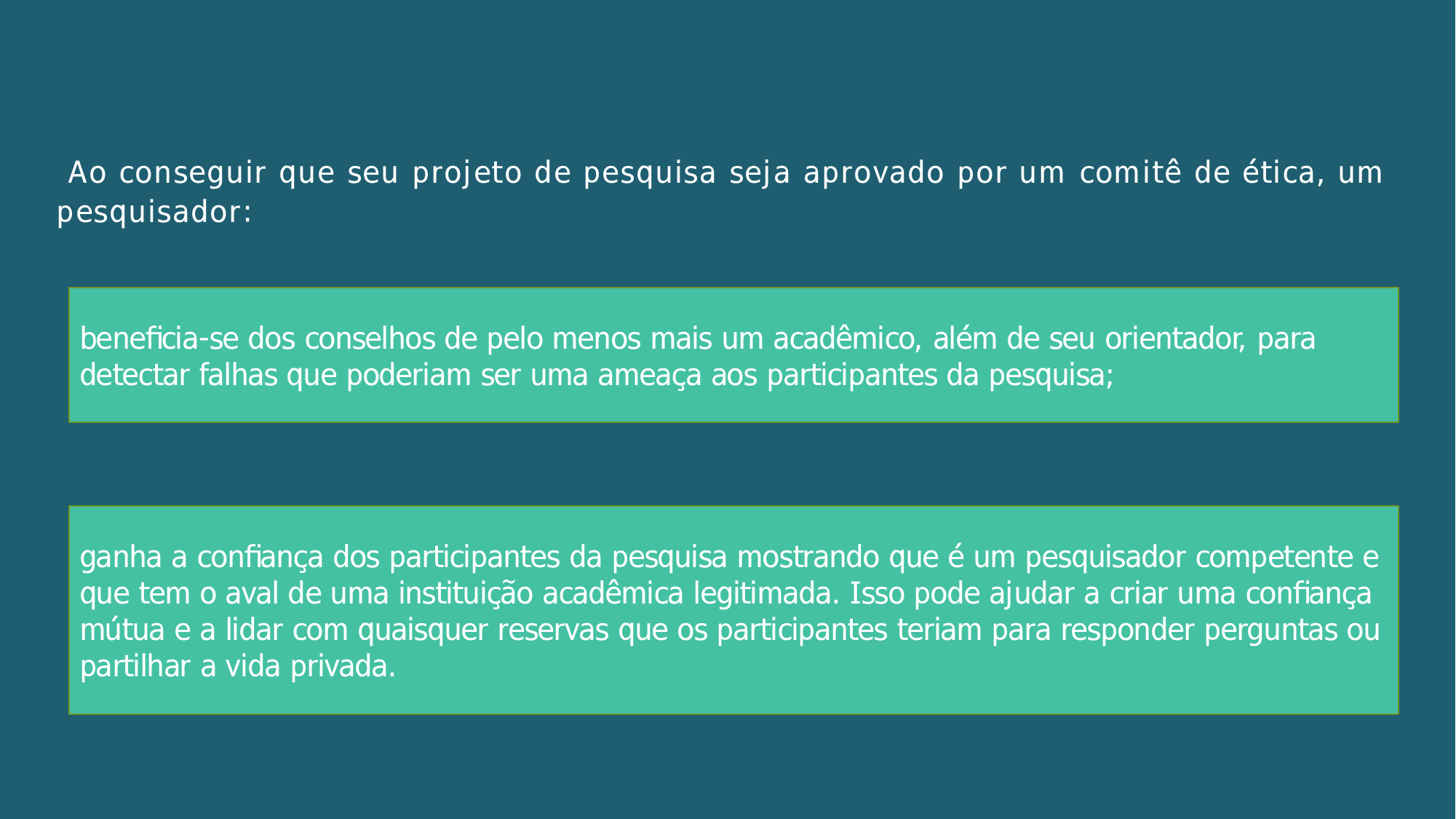

Ao conseguir que seu projeto de pesquisa seja aprovado por um comitê de ética, um pesquisador:

beneficia-se dos conselhos de pelo menos mais um acadêmico, além de seu orientador, para detectar falhas que poderiam ser uma ameaça aos participantes da pesquisa;
ganha a confiança dos participantes da pesquisa mostrando que é um pesquisador competente e que tem o aval de uma instituição acadêmica legitimada. Isso pode ajudar a criar uma confiança mútua e a lidar com quaisquer reservas que os participantes teriam para responder perguntas ou partilhar a vida privada.